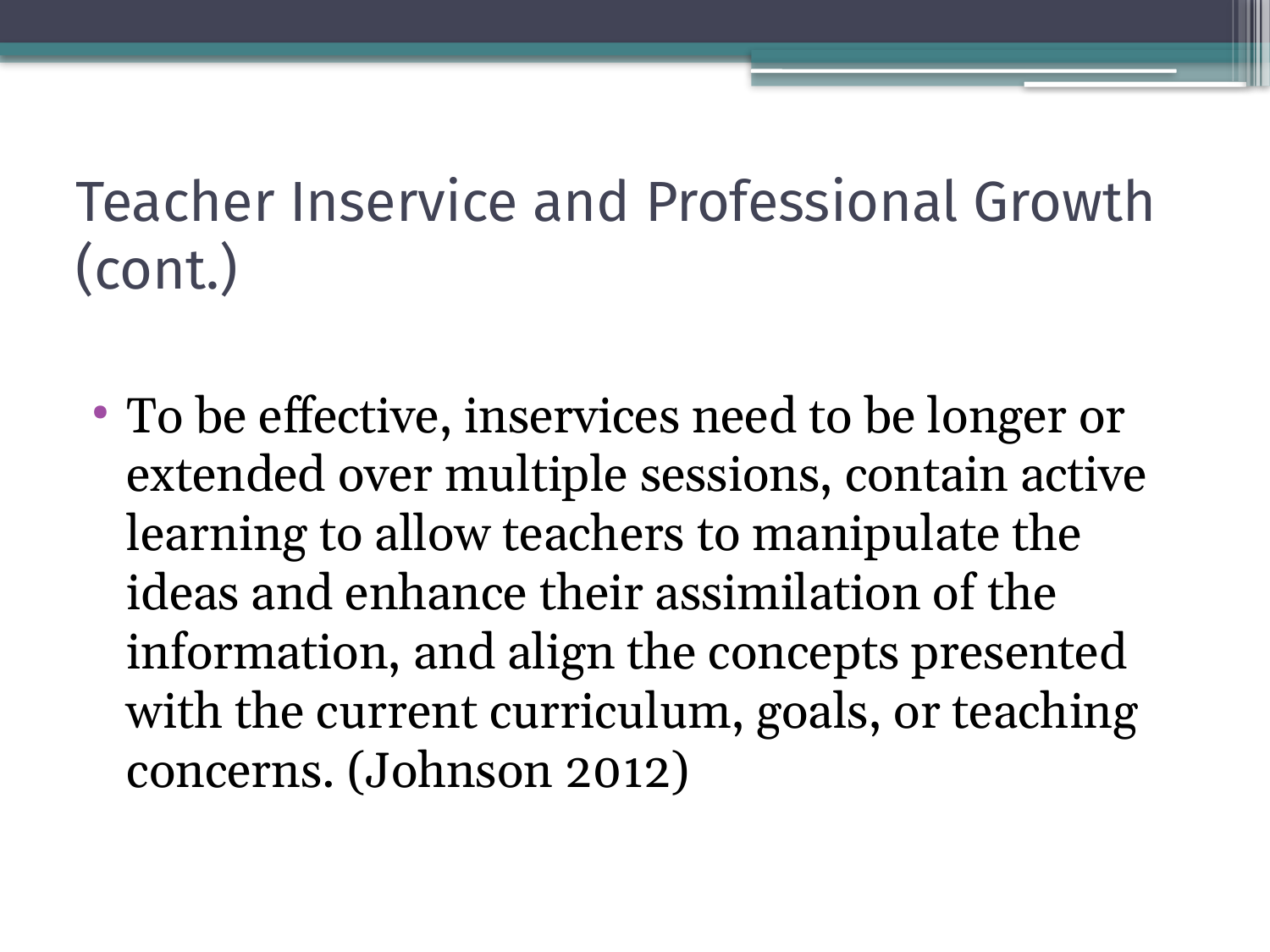

# Teacher Inservice and Professional Growth (cont.)

To be effective, inservices need to be longer or extended over multiple sessions, contain active learning to allow teachers to manipulate the ideas and enhance their assimilation of the information, and align the concepts presented with the current curriculum, goals, or teaching concerns. (Johnson 2012)